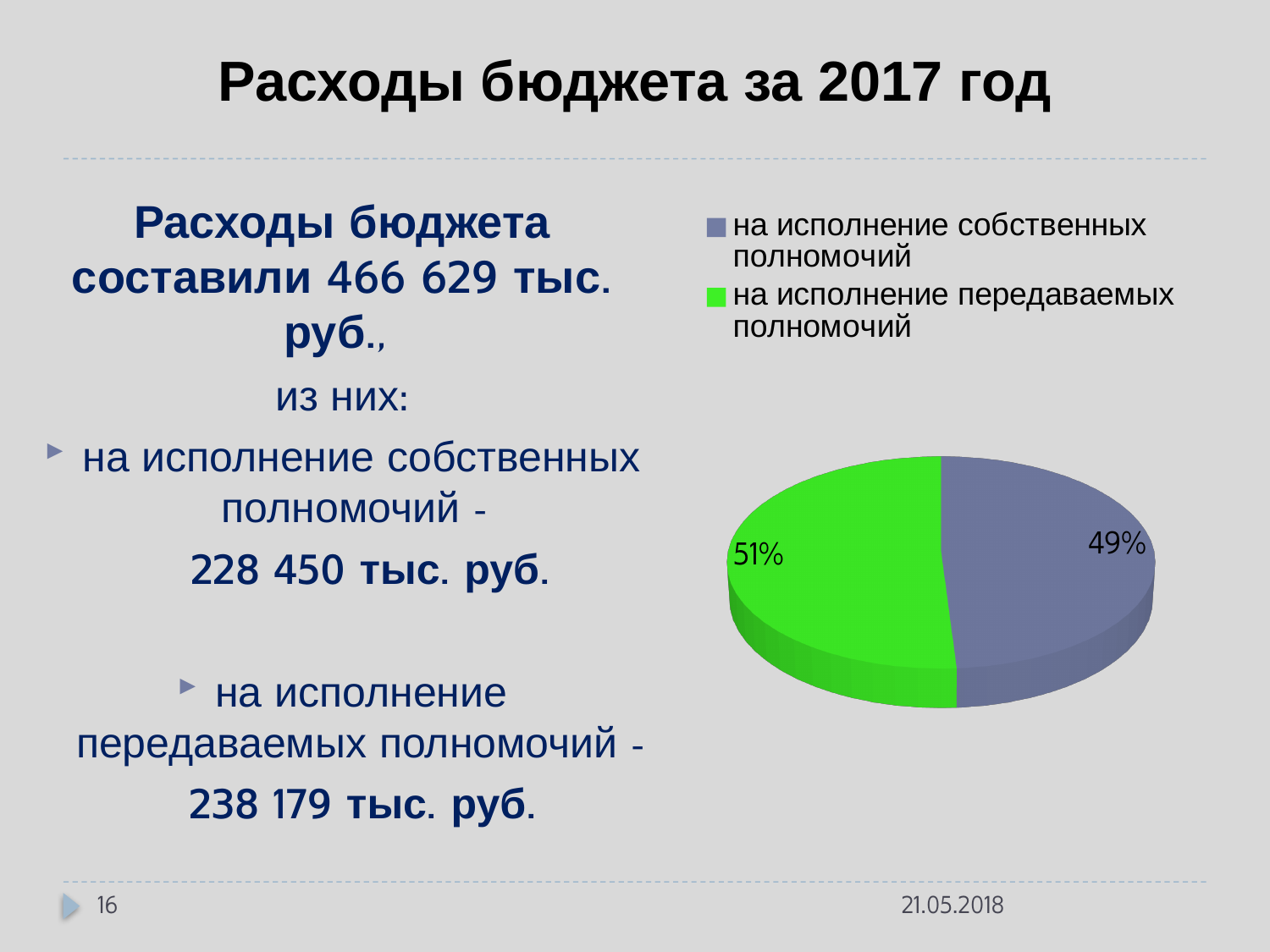

# Расходы бюджета за 2017 год
Расходы бюджета составили 466 629 тыс. руб.,
из них:
на исполнение собственных полномочий -
     228 450 тыс. руб.

на исполнение передаваемых полномочий -
    238 179 тыс. руб.

[unsupported chart]

16
21.05.2018